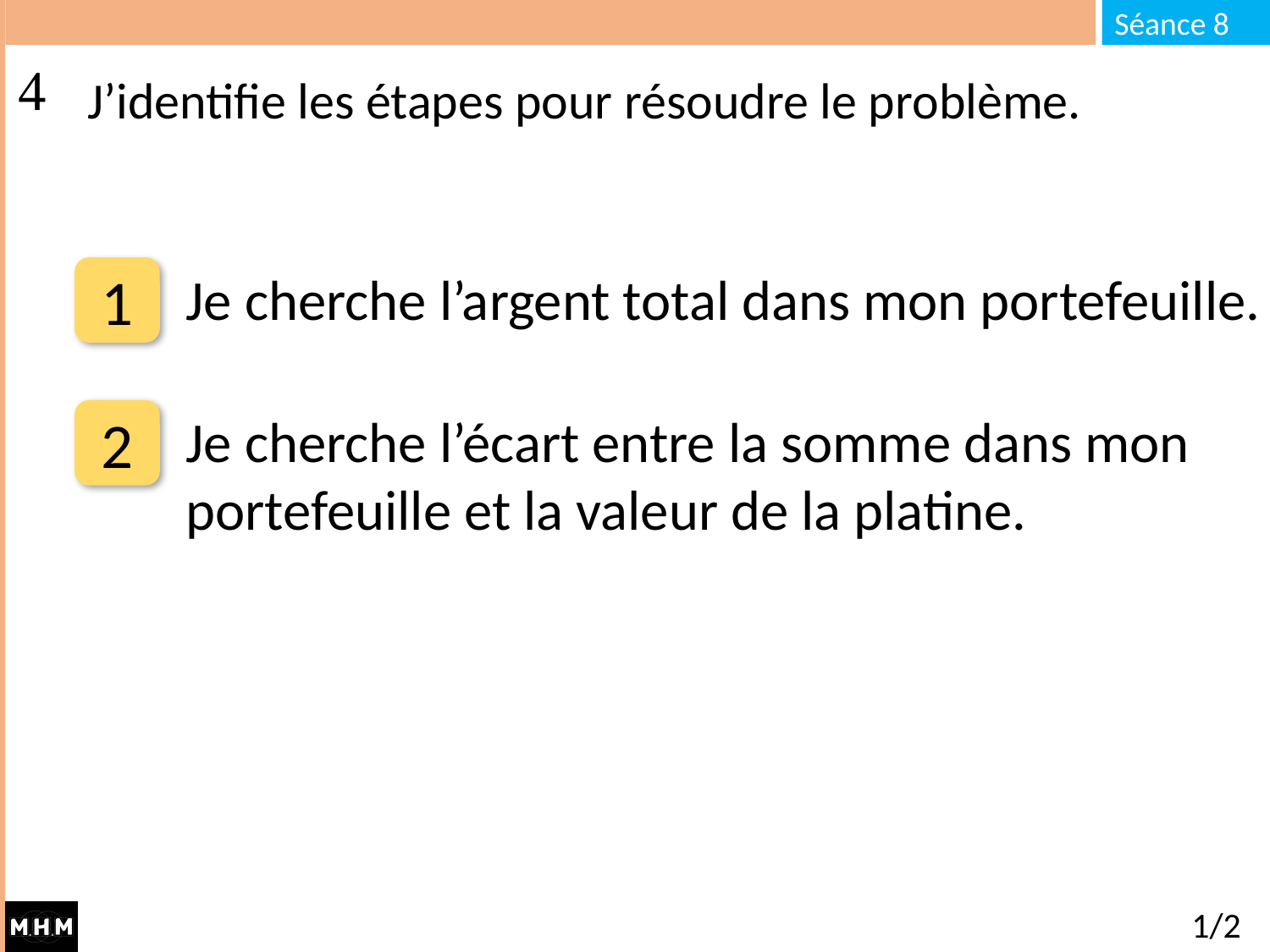

# J’identifie les étapes pour résoudre le problème.
1
Je cherche l’argent total dans mon portefeuille.
2
Je cherche l’écart entre la somme dans mon portefeuille et la valeur de la platine.
1/2